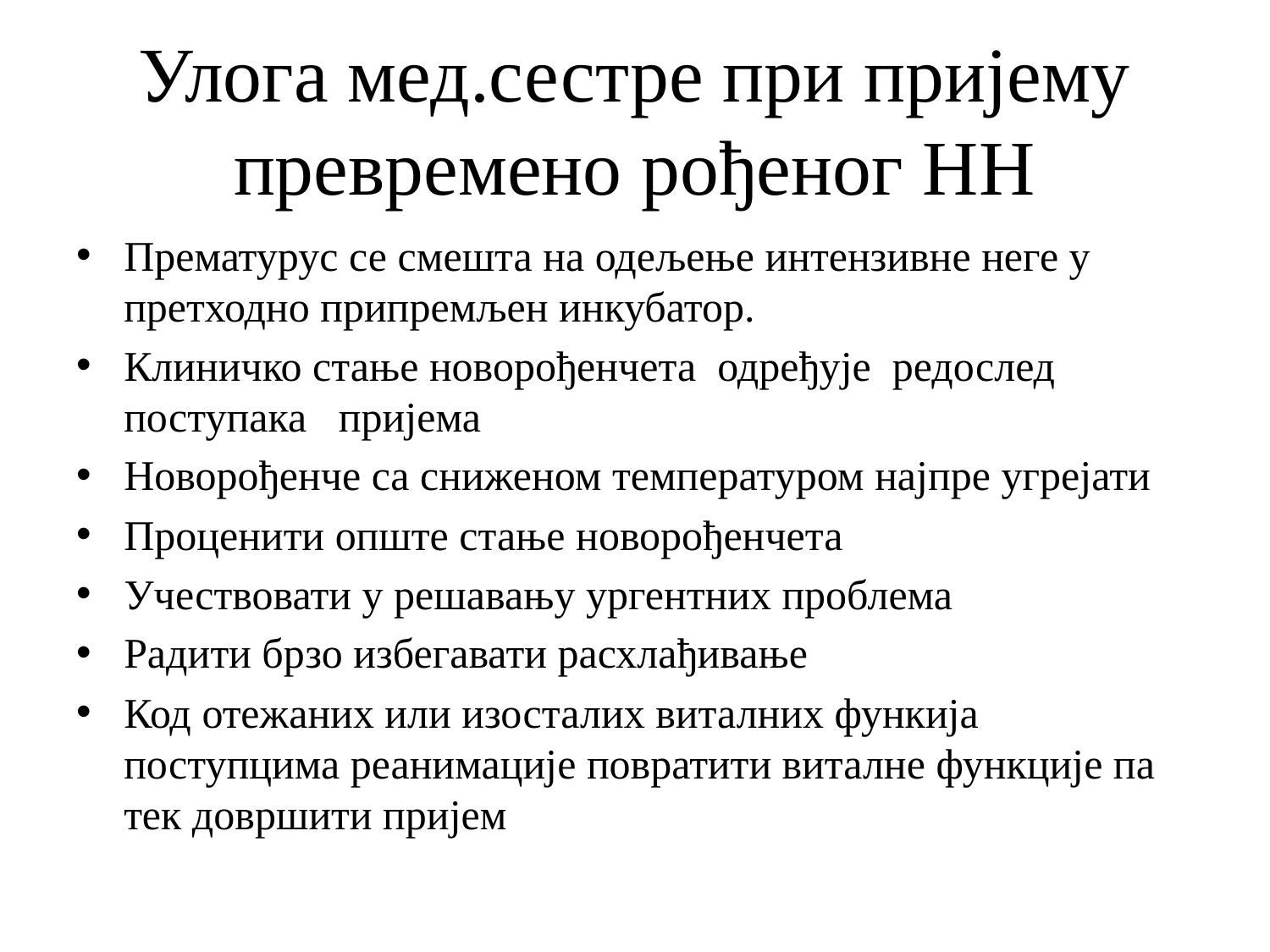

# Улога мед.сестре при пријему превремено рођеног НН
Прематурус се смешта на одељење интензивне неге у претходно припремљен инкубатор.
Клиничко стање новорођенчета  одређује  редослед  поступака   пријема
Новорођенче са сниженом температуром најпре угрејати
Проценити опште стање новорођенчета
Учествовати у решавању ургентних проблема
Радити брзо избегавати расхлађивање
Код отежаних или изосталих виталних функија поступцима реанимације повратити виталне функције па тек довршити пријем